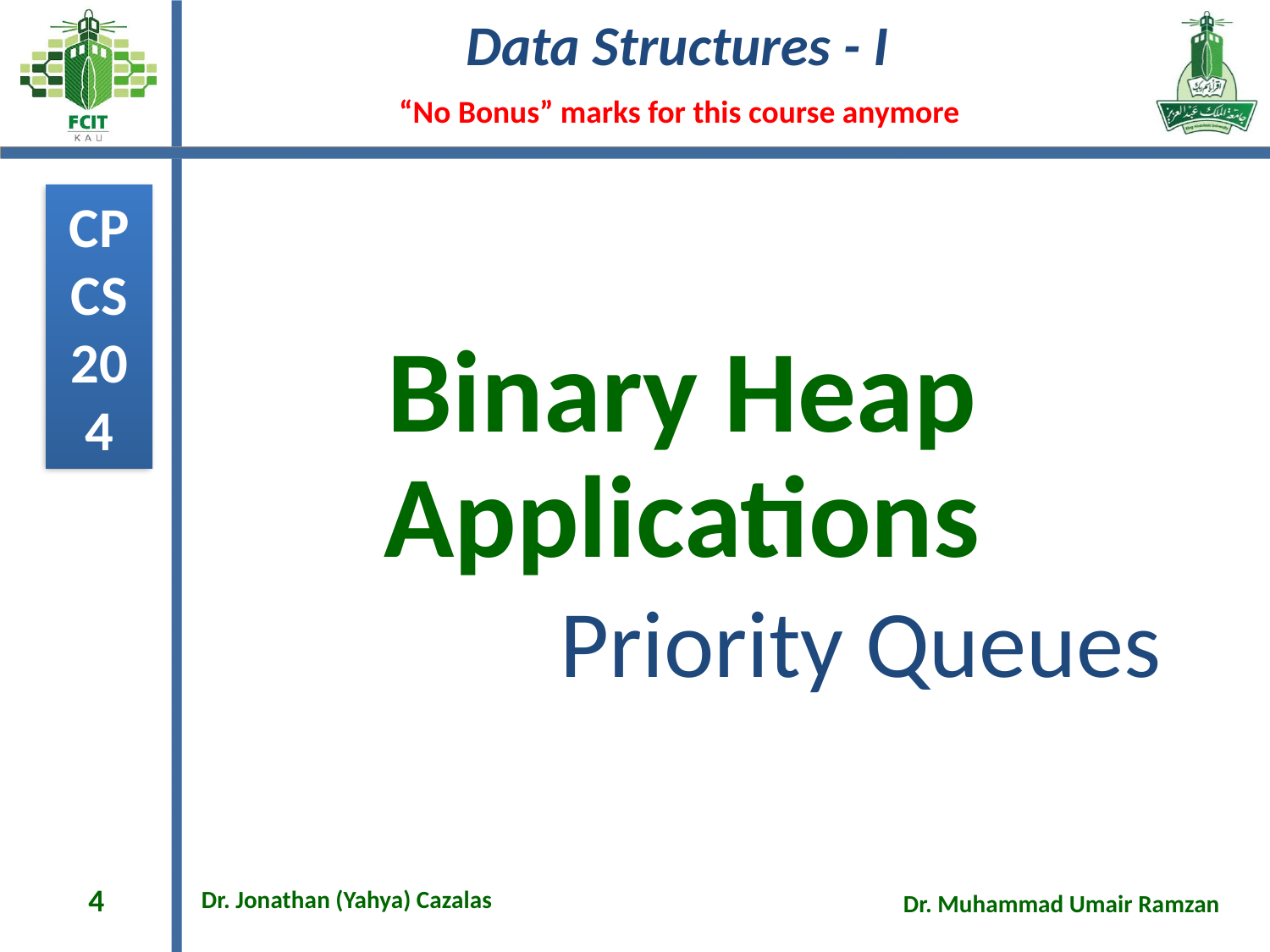

# Binary Heap Applications
Priority Queues
4